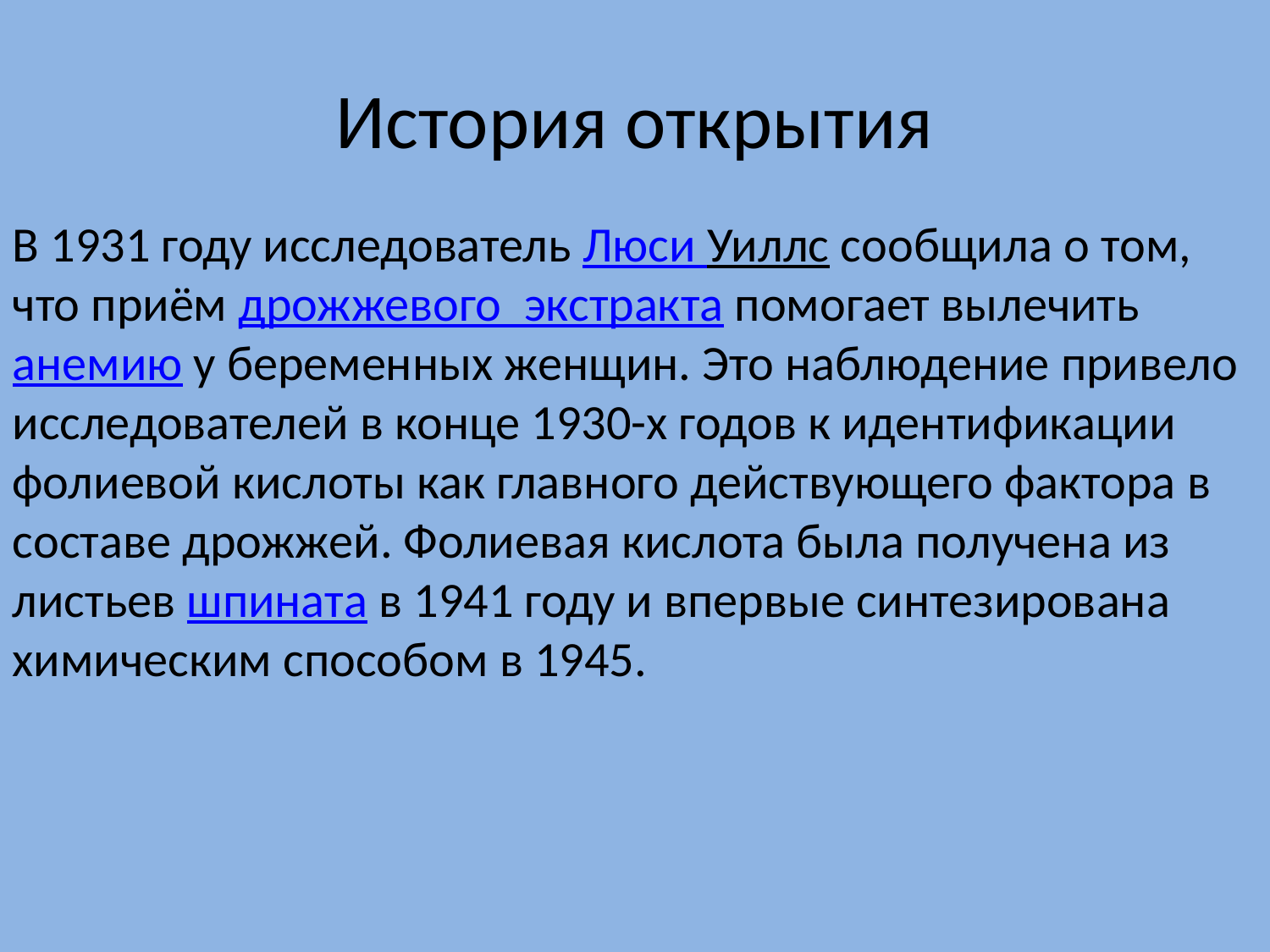

# История открытия
В 1931 году исследователь Люси Уиллс сообщила о том, что приём дрожжевого  экстракта помогает вылечить анемию у беременных женщин. Это наблюдение привело исследователей в конце 1930-х годов к идентификации фолиевой кислоты как главного действующего фактора в составе дрожжей. Фолиевая кислота была получена из листьев шпината в 1941 году и впервые синтезирована химическим способом в 1945.